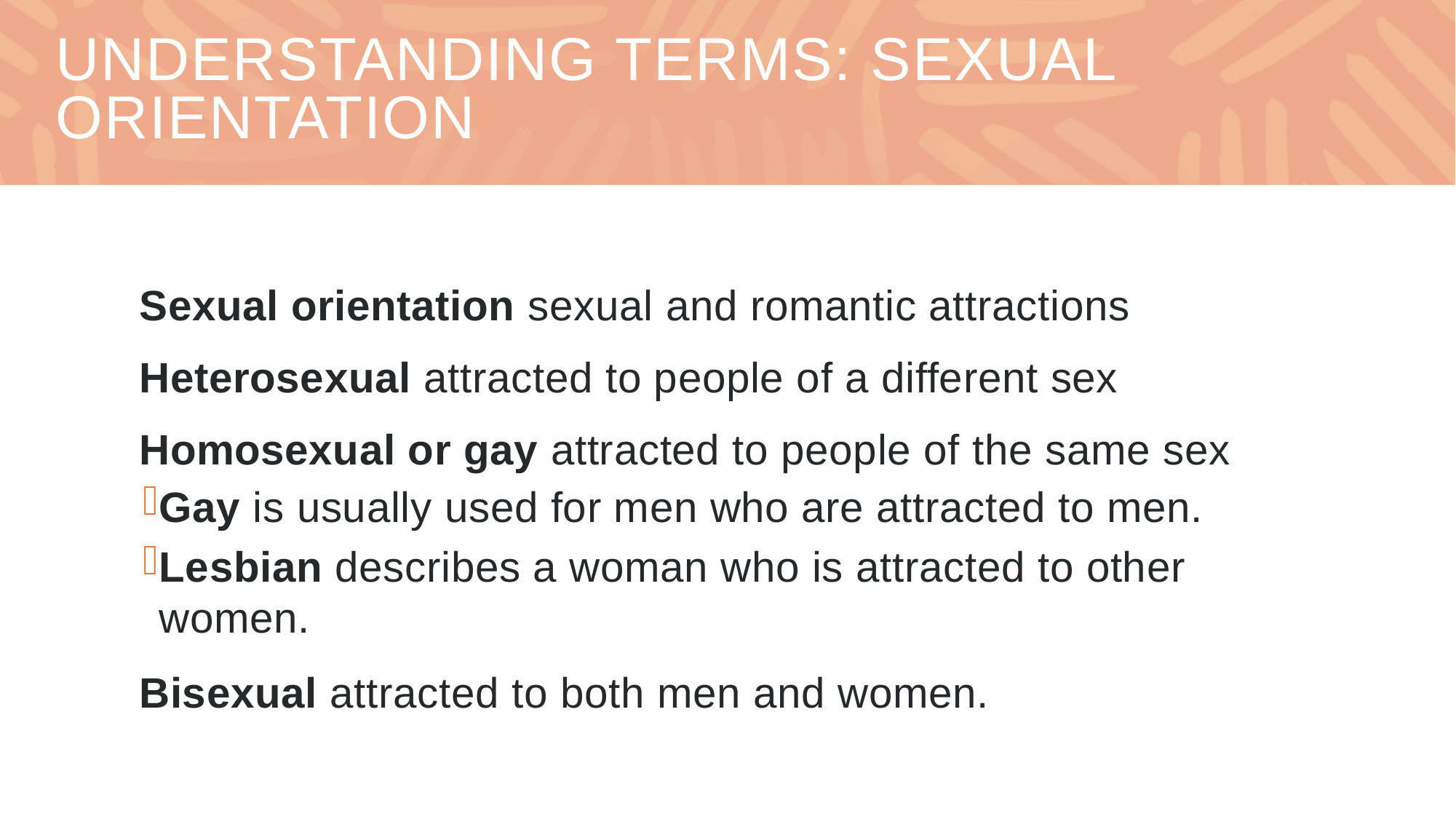

# UNDERSTANDING TERMS: Sexual Orientation
Sexual orientation sexual and romantic attractions
Heterosexual attracted to people of a different sex
Homosexual or gay attracted to people of the same sex
Gay is usually used for men who are attracted to men.
Lesbian describes a woman who is attracted to other women.
Bisexual attracted to both men and women.